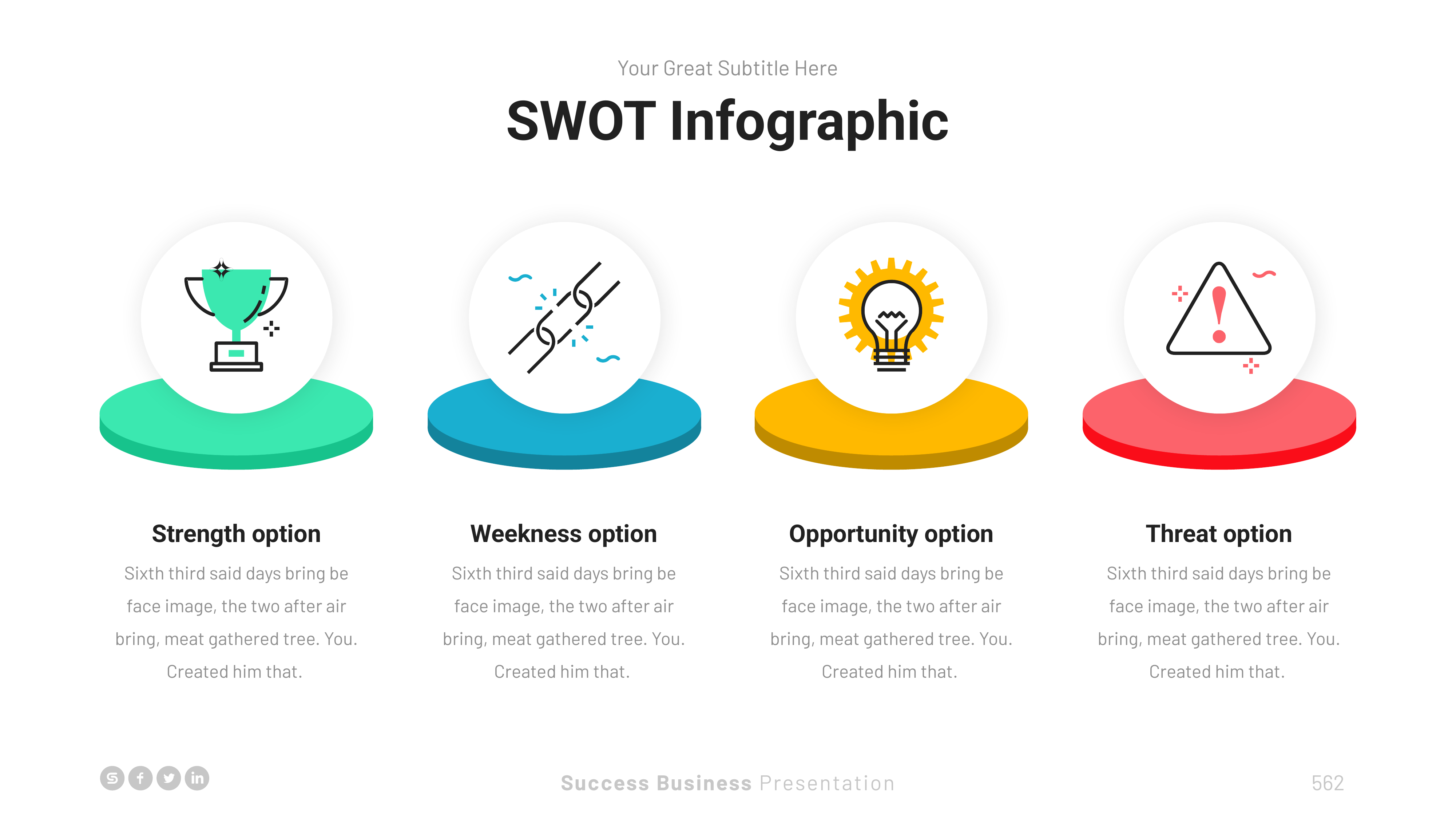

Your Great Subtitle Here
SWOT Infographic

Strength option
Sixth third said days bring be face image, the two after air bring, meat gathered tree. You. Created him that.
Weekness option
Sixth third said days bring be face image, the two after air bring, meat gathered tree. You. Created him that.
Opportunity option
Sixth third said days bring be face image, the two after air bring, meat gathered tree. You. Created him that.
Threat option
Sixth third said days bring be face image, the two after air bring, meat gathered tree. You. Created him that.